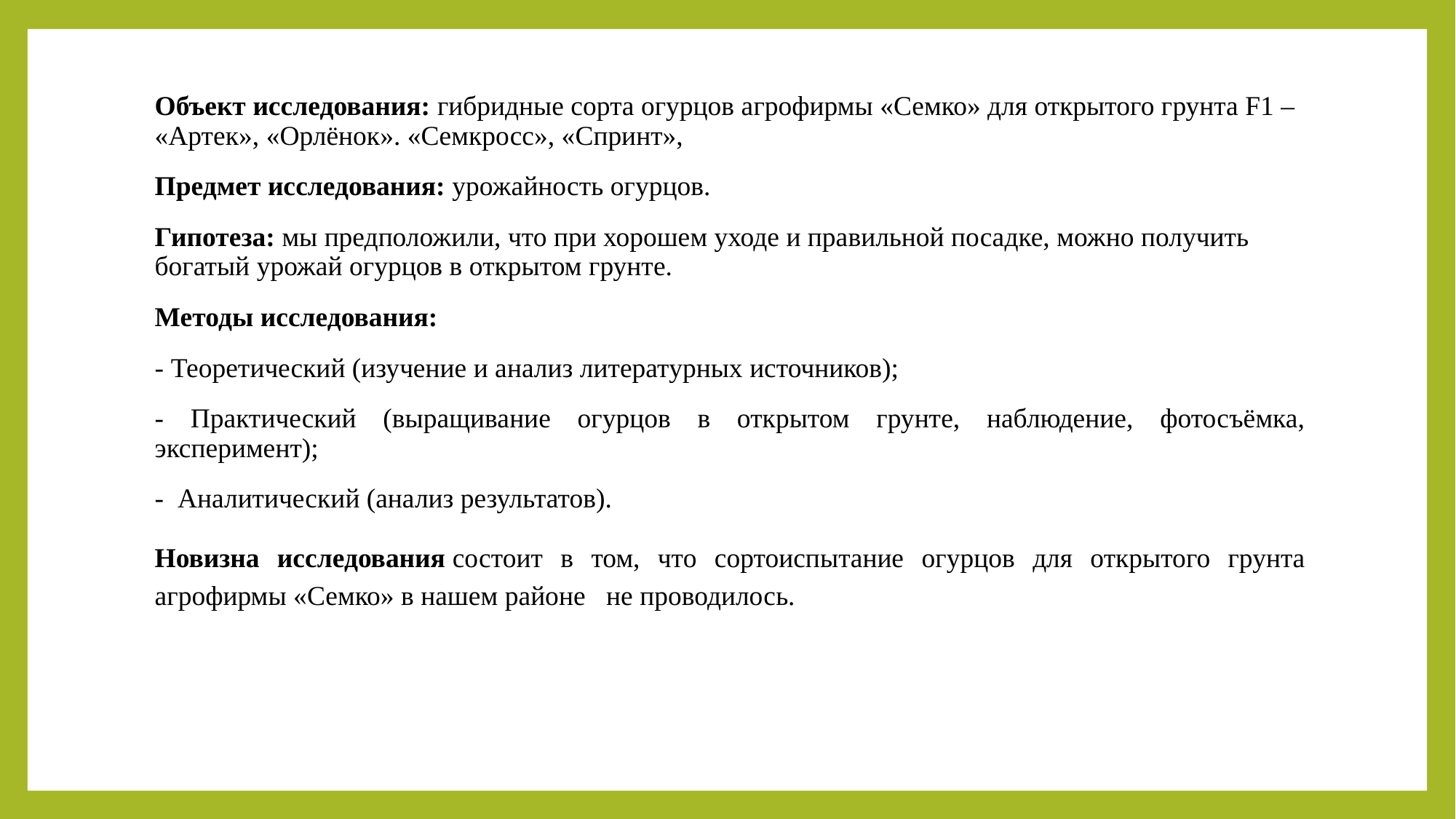

Объект исследования: гибридные сорта огурцов агрофирмы «Семко» для открытого грунта F1 – «Артек», «Орлёнок». «Cемкросс», «Спринт»,
Предмет исследования: урожайность огурцов.
Гипотеза: мы предположили, что при хорошем уходе и правильной посадке, можно получить богатый урожай огурцов в открытом грунте.
Методы исследования:
- Теоретический (изучение и анализ литературных источников);
- Практический (выращивание огурцов в открытом грунте, наблюдение, фотосъёмка, эксперимент);
-  Аналитический (анализ результатов).
Новизна исследования состоит в том, что сортоиспытание огурцов для открытого грунта агрофирмы «Семко» в нашем районе   не проводилось.